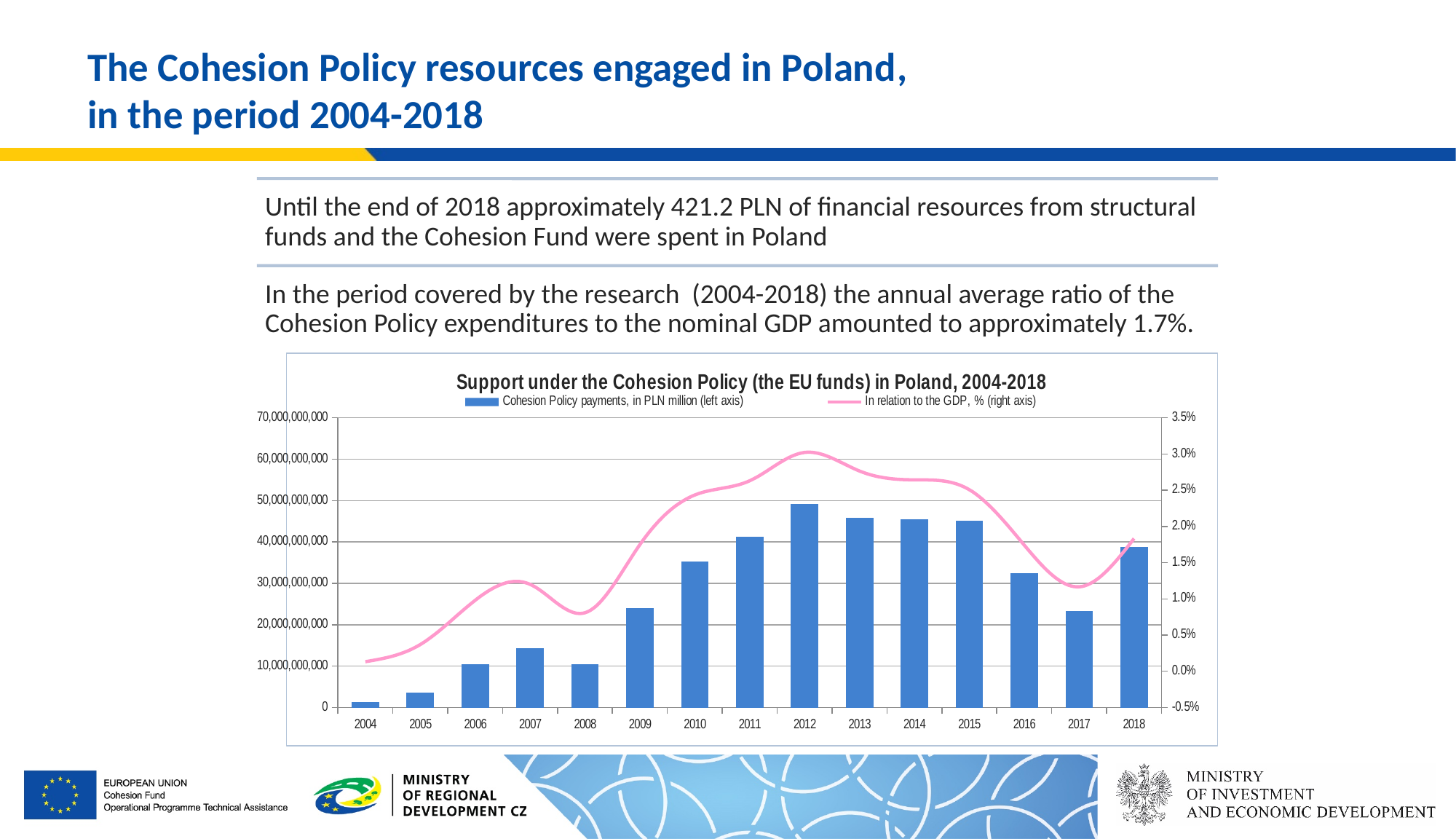

# The Cohesion Policy resources engaged in Poland, in the period 2004-2018
Until the end of 2018 approximately 421.2 PLN of financial resources from structural funds and the Cohesion Fund were spent in Poland
In the period covered by the research  (2004-2018) the annual average ratio of the Cohesion Policy expenditures to the nominal GDP amounted to approximately 1.7%.

### Chart: Support under the Cohesion Policy (the EU funds) in Poland, 2004-2018

| Category | Cohesion Policy payments, in PLN million (left axis) | In relation to the GDP, % (right axis) |
|---|---|---|
| 2004 | 1243222800.0 | 0.0013289294468133322 |
| 2005 | 3671164800.0 | 0.0036957414808476367 |
| 2006 | 10529234320.0 | 0.009806075477813187 |
| 2007 | 14315628470.0 | 0.01200871776180414 |
| 2008 | 10406782210.507 | 0.00807926667145957 |
| 2009 | 24043826851.082504 | 0.017494664286210885 |
| 2010 | 35264014575.44049 | 0.02434015362744374 |
| 2011 | 41279218890.5795 | 0.02630766071562238 |
| 2012 | 49255466708.378494 | 0.030217688427559213 |
| 2013 | 45891722243.954 | 0.0276517958193994 |
| 2014 | 45558307883.066 | 0.026427695515110348 |
| 2015 | 45171036690.37717 | 0.02507057657138577 |
| 2016 | 32504917819.49617 | 0.017426574357054643 |
| 2017 | 23239273694.29001 | 0.011664788451331648 |
| 2018 | 38851622709.25 | 0.018330248813196538 |